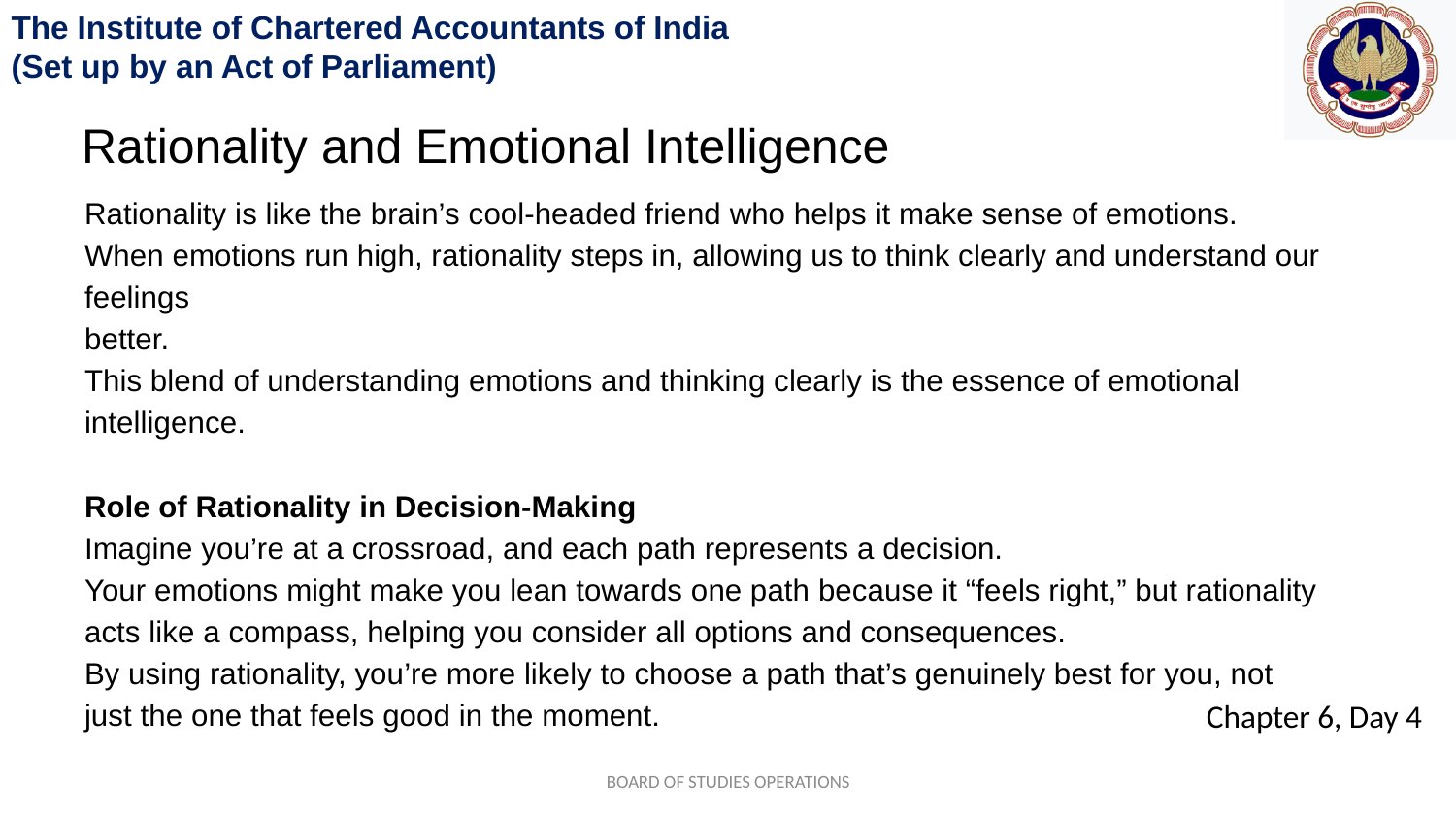

Rationality and Emotional Intelligence
Rationality is like the brain’s cool-headed friend who helps it make sense of emotions.
When emotions run high, rationality steps in, allowing us to think clearly and understand our feelings
better.
This blend of understanding emotions and thinking clearly is the essence of emotional intelligence.

Role of Rationality in Decision-Making
Imagine you’re at a crossroad, and each path represents a decision.
Your emotions might make you lean towards one path because it “feels right,” but rationality acts like a compass, helping you consider all options and consequences.
By using rationality, you’re more likely to choose a path that’s genuinely best for you, not just the one that feels good in the moment.
BOARD OF STUDIES OPERATIONS